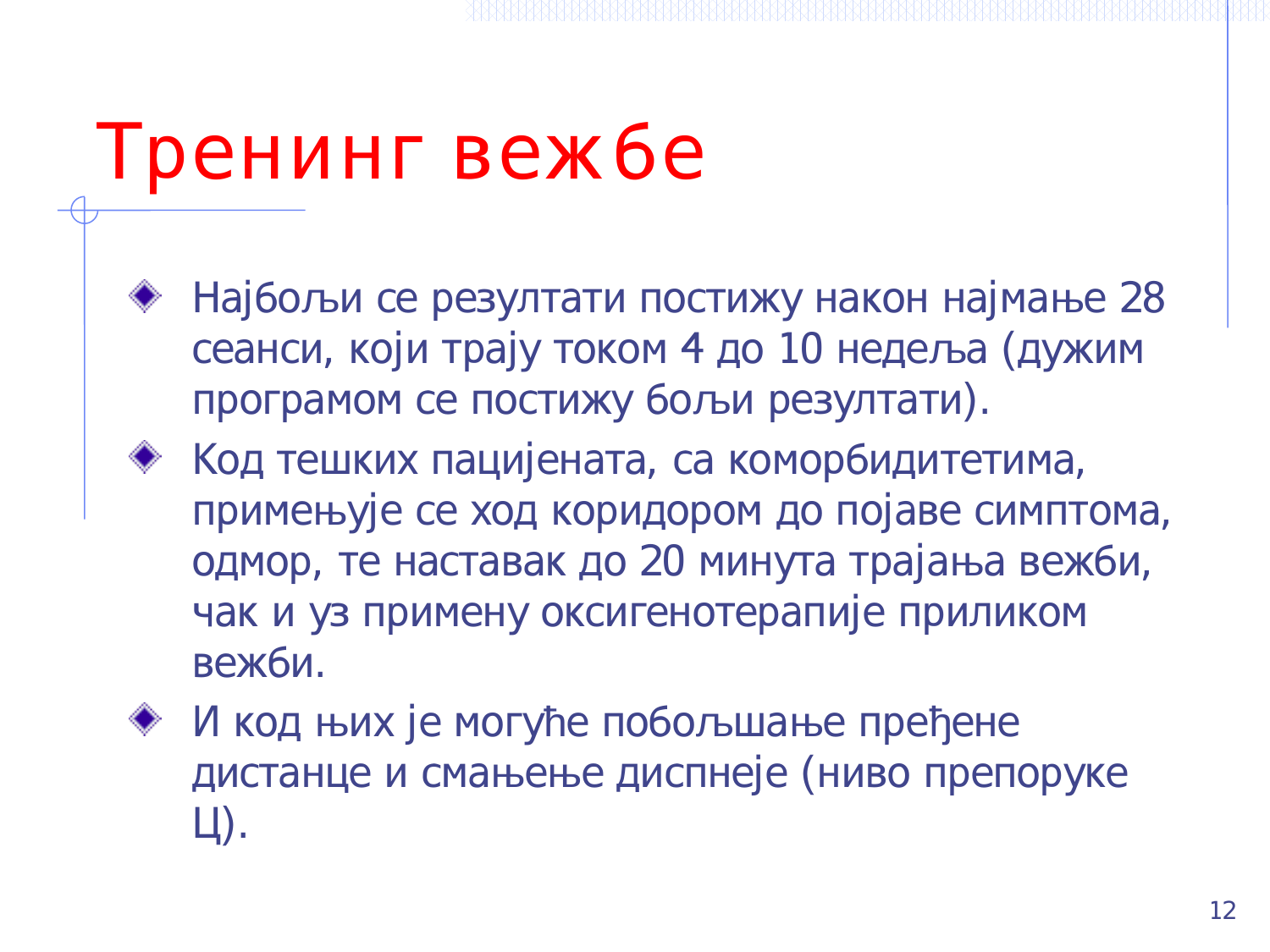

# Тренинг вежбе
Најбољи се резултати постижу након најмање 28 сеанси, који трају током 4 до 10 недеља (дужим програмом се постижу бољи резултати).
Код тешких пацијената, са коморбидитетима, примењује се ход коридором до појаве симптома, одмор, те наставак до 20 минута трајања вежби, чак и уз примену оксигенотерапије приликом вежби.
И код њих је могуће побољшање пређене дистанце и смањење диспнеје (ниво препоруке Ц).
12